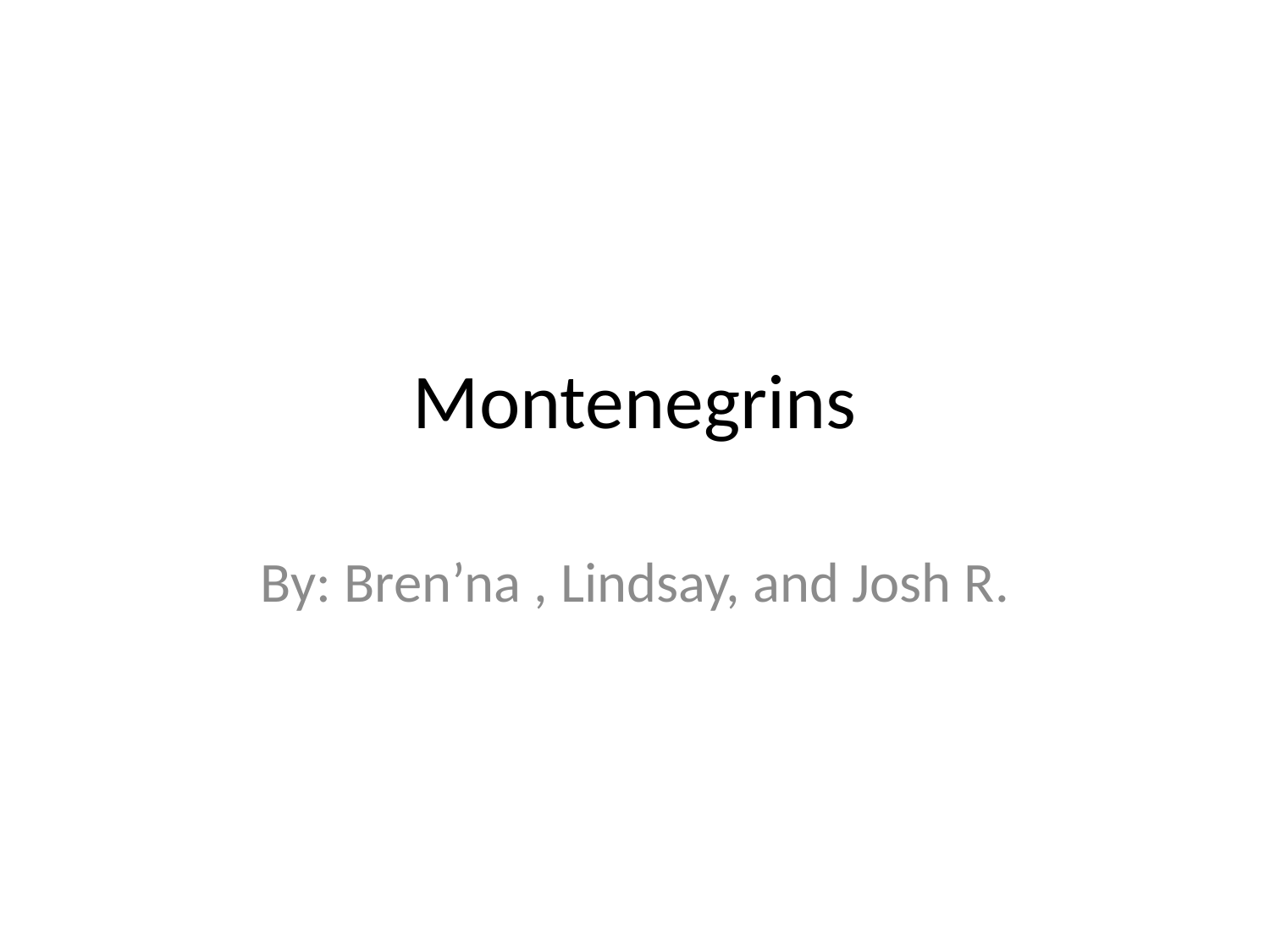

# Montenegrins
By: Bren’na , Lindsay, and Josh R.